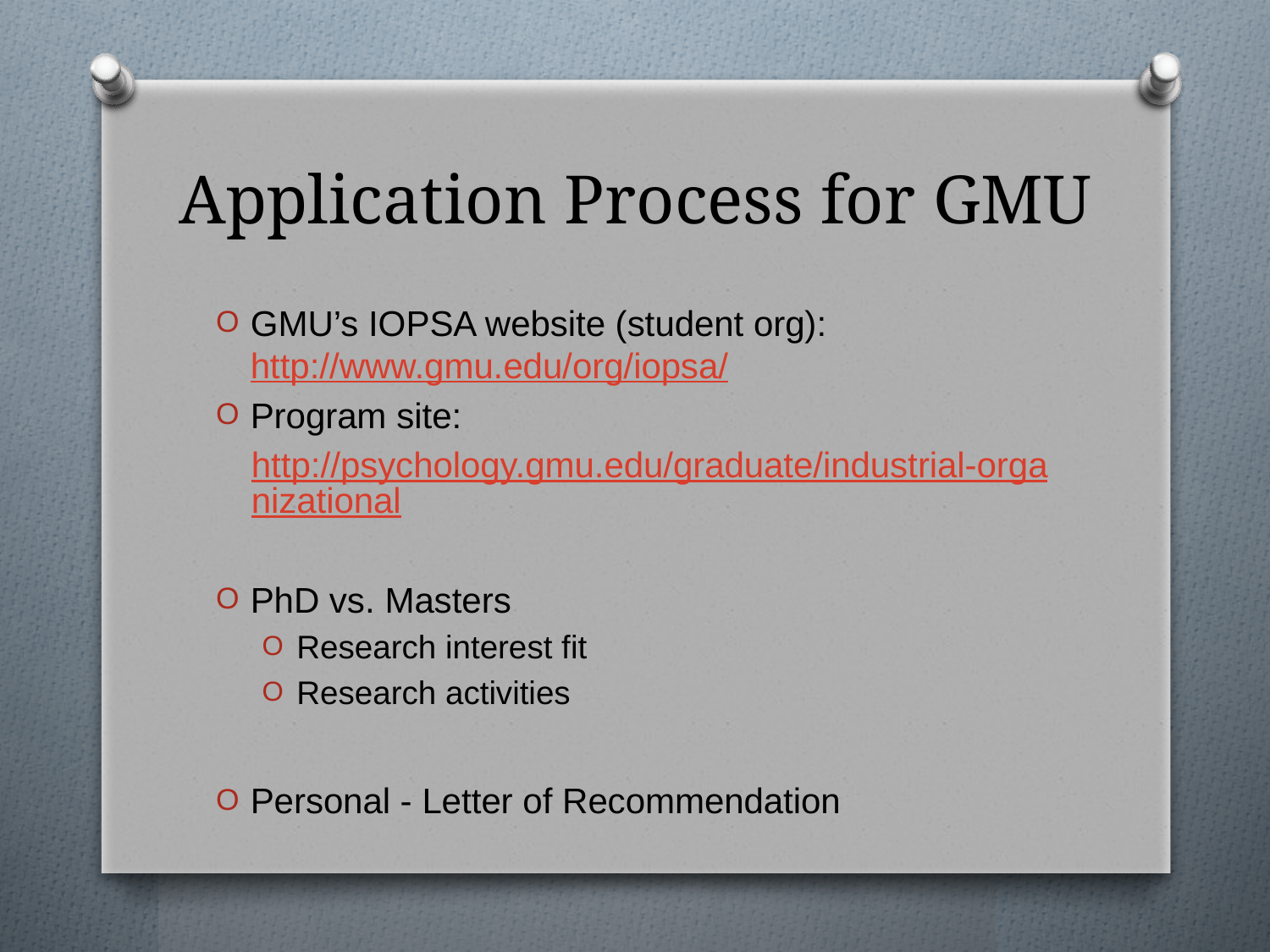

# Application Process for GMU
GMU’s IOPSA website (student org): http://www.gmu.edu/org/iopsa/
Program site:
http://psychology.gmu.edu/graduate/industrial-organizational

PhD vs. Masters
Research interest fit
Research activities

Personal - Letter of Recommendation